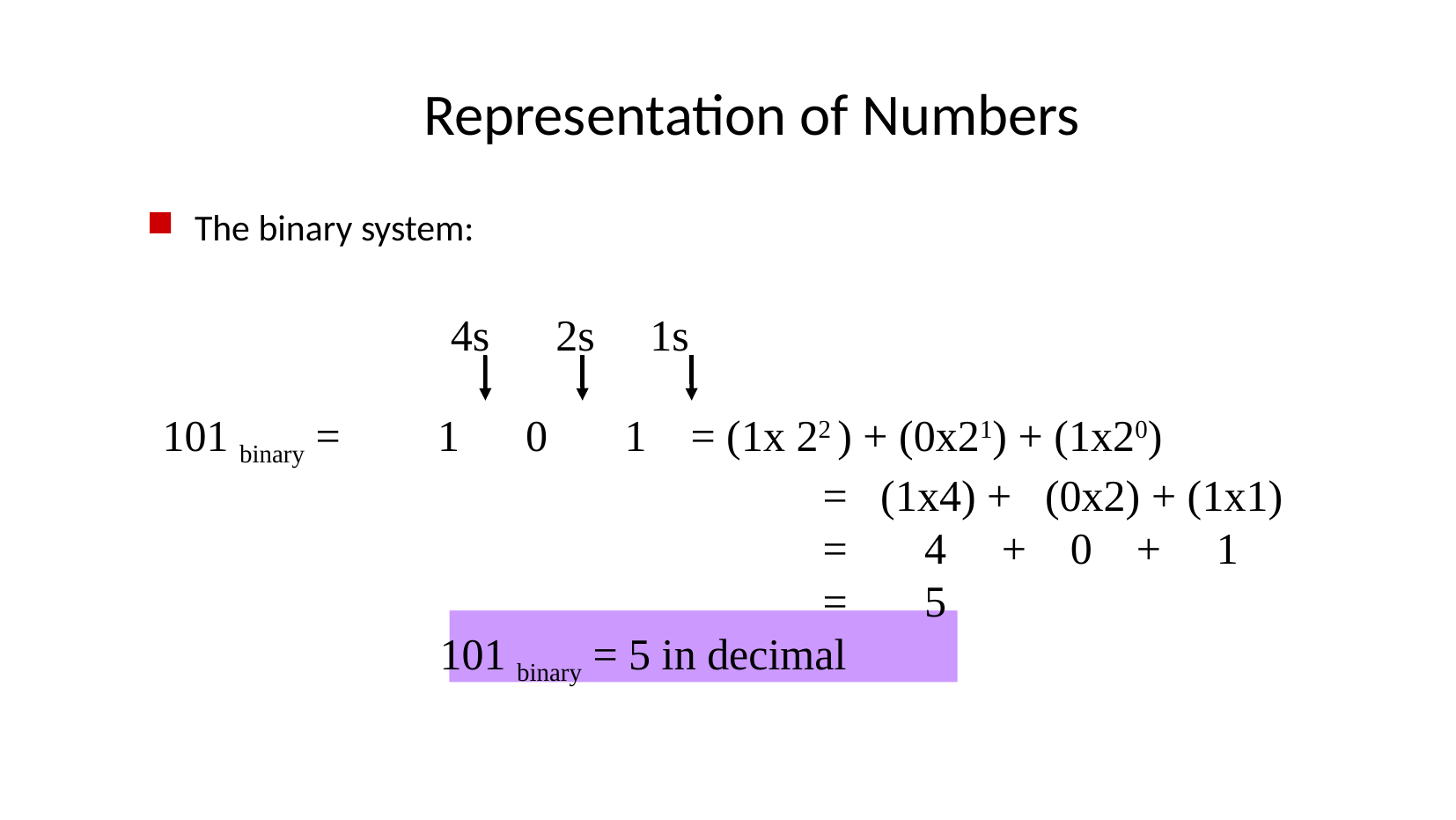

# Representation of Numbers
The binary system:

4s      2s     1s

101 binary =	 1      0       1	= (1x 22 ) + (0x21) + (1x20)
				            =   (1x4) +   (0x2) + (1x1)‏
				            =       4     +    0    +     1
				            =       5
                            101 binary = 5 in decimal